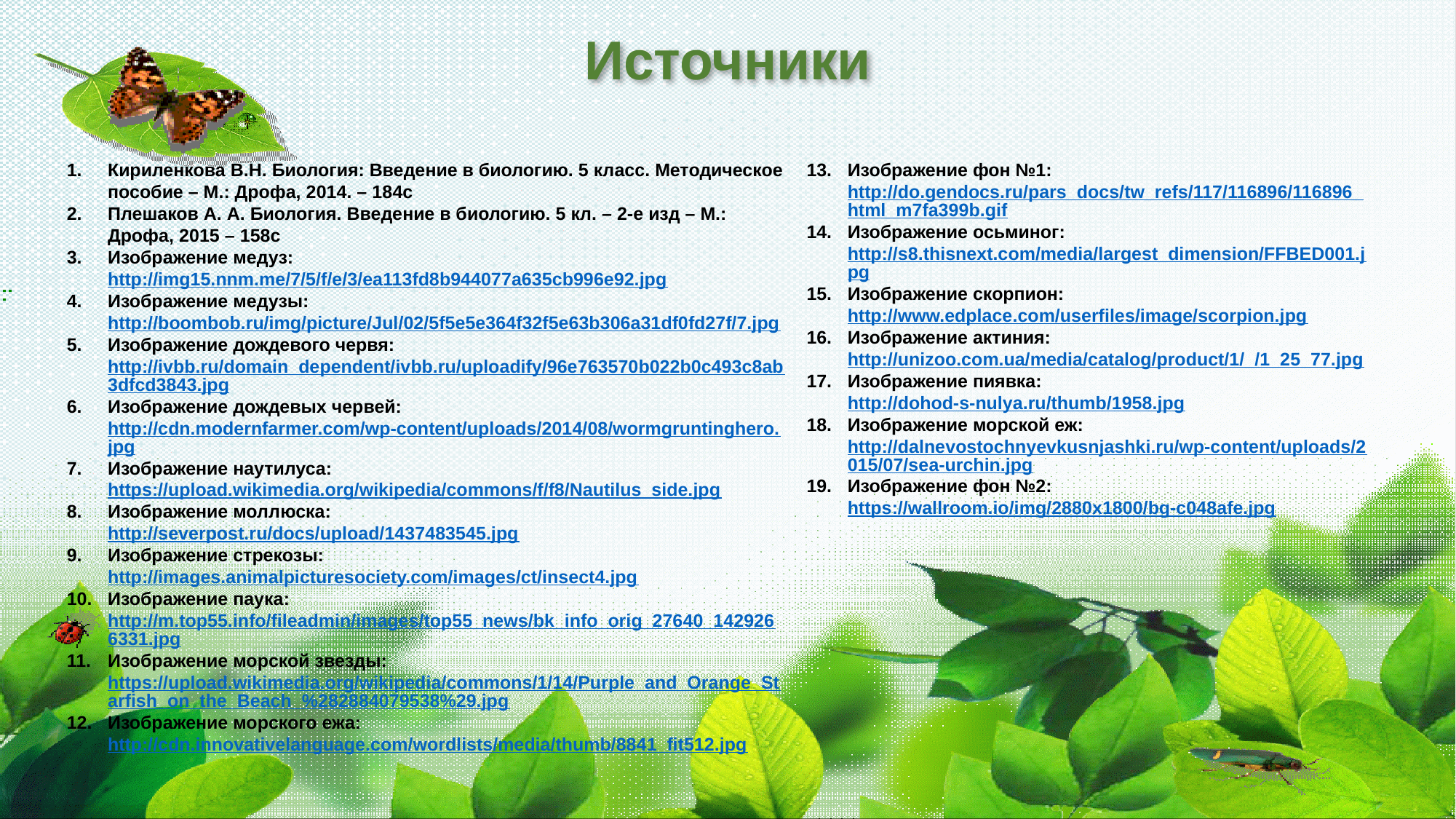

Источники
Кириленкова В.Н. Биология: Введение в биологию. 5 класс. Методическое пособие – М.: Дрофа, 2014. – 184с
Плешаков А. А. Биология. Введение в биологию. 5 кл. – 2-е изд – М.: Дрофа, 2015 – 158с
Изображение медуз:
http://img15.nnm.me/7/5/f/e/3/ea113fd8b944077a635cb996e92.jpg
Изображение медузы:
http://boombob.ru/img/picture/Jul/02/5f5e5e364f32f5e63b306a31df0fd27f/7.jpg
Изображение дождевого червя:
http://ivbb.ru/domain_dependent/ivbb.ru/uploadify/96e763570b022b0c493c8ab3dfcd3843.jpg
Изображение дождевых червей:
http://cdn.modernfarmer.com/wp-content/uploads/2014/08/wormgruntinghero.jpg
Изображение наутилуса:
https://upload.wikimedia.org/wikipedia/commons/f/f8/Nautilus_side.jpg
Изображение моллюска:
http://severpost.ru/docs/upload/1437483545.jpg
Изображение стрекозы:
http://images.animalpicturesociety.com/images/ct/insect4.jpg
Изображение паука:
http://m.top55.info/fileadmin/images/top55_news/bk_info_orig_27640_1429266331.jpg
Изображение морской звезды:
https://upload.wikimedia.org/wikipedia/commons/1/14/Purple_and_Orange_Starfish_on_the_Beach_%282884079538%29.jpg
Изображение морского ежа:
http://cdn.innovativelanguage.com/wordlists/media/thumb/8841_fit512.jpg

Изображение фон №1:
http://do.gendocs.ru/pars_docs/tw_refs/117/116896/116896_html_m7fa399b.gif
Изображение осьминог:
http://s8.thisnext.com/media/largest_dimension/FFBED001.jpg
Изображение скорпион:
http://www.edplace.com/userfiles/image/scorpion.jpg
Изображение актиния:
http://unizoo.com.ua/media/catalog/product/1/_/1_25_77.jpg
Изображение пиявка:
http://dohod-s-nulya.ru/thumb/1958.jpg
Изображение морской еж:
http://dalnevostochnyevkusnjashki.ru/wp-content/uploads/2015/07/sea-urchin.jpg
Изображение фон №2:
https://wallroom.io/img/2880x1800/bg-c048afe.jpg